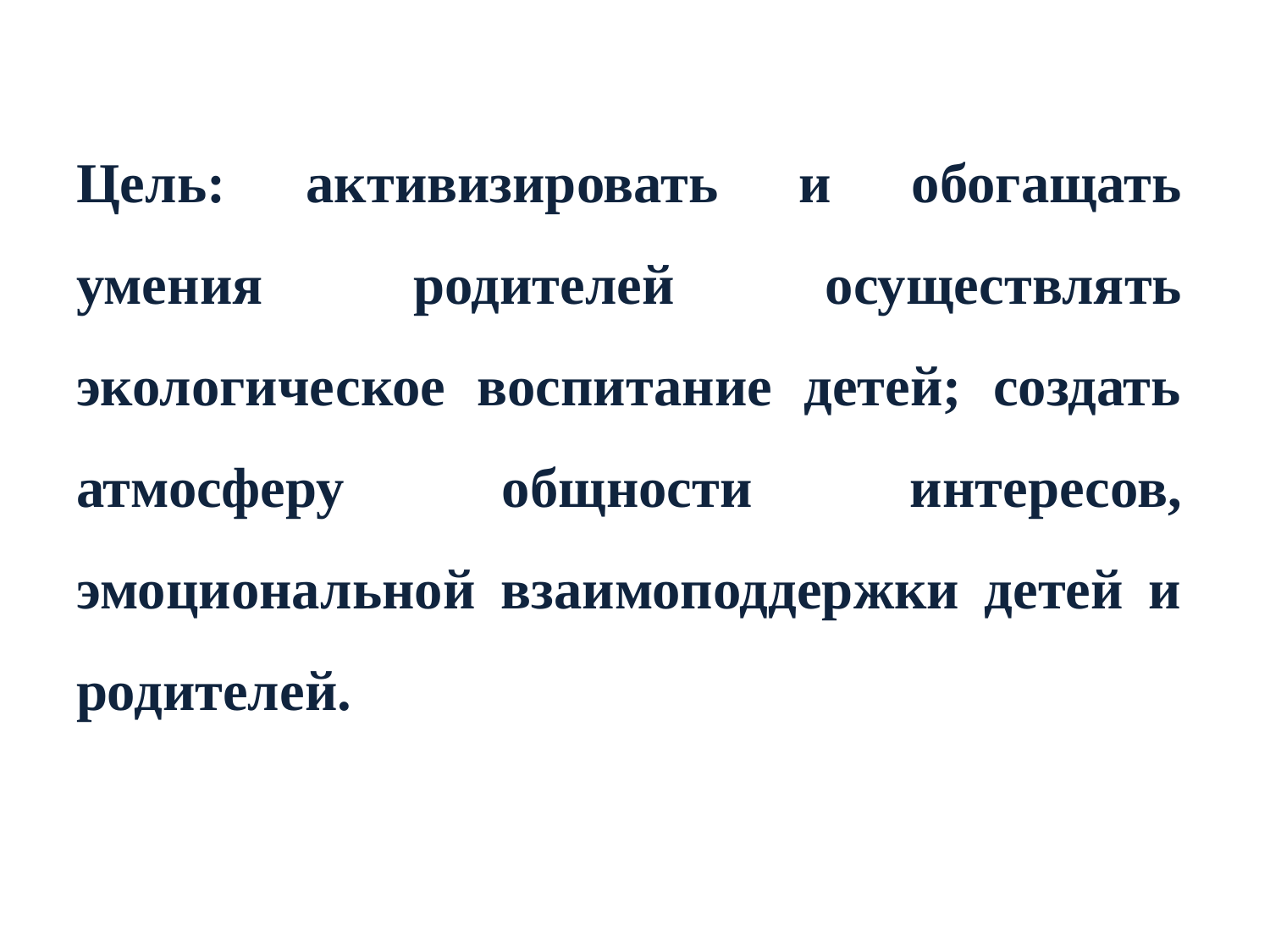

#
Цель: активизировать и обогащать умения родителей осуществлять экологическое воспитание детей; создать атмосферу общности интересов, эмоциональной взаимоподдержки детей и родителей.